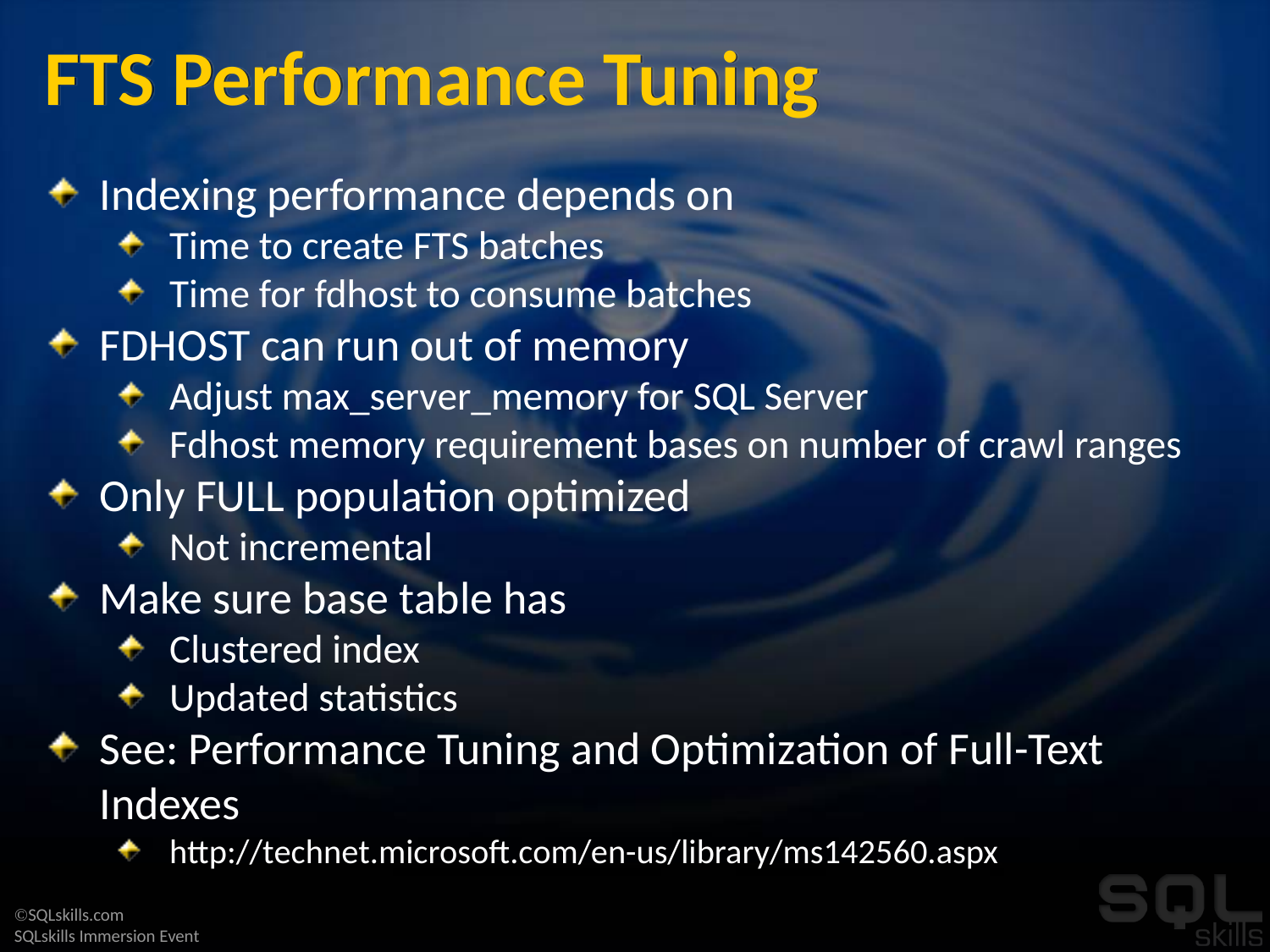

# FTS Performance Tuning
Indexing performance depends on
Time to create FTS batches
Time for fdhost to consume batches
FDHOST can run out of memory
Adjust max_server_memory for SQL Server
Fdhost memory requirement bases on number of crawl ranges
Only FULL population optimized
Not incremental
Make sure base table has
Clustered index
Updated statistics
See: Performance Tuning and Optimization of Full-Text Indexes
http://technet.microsoft.com/en-us/library/ms142560.aspx